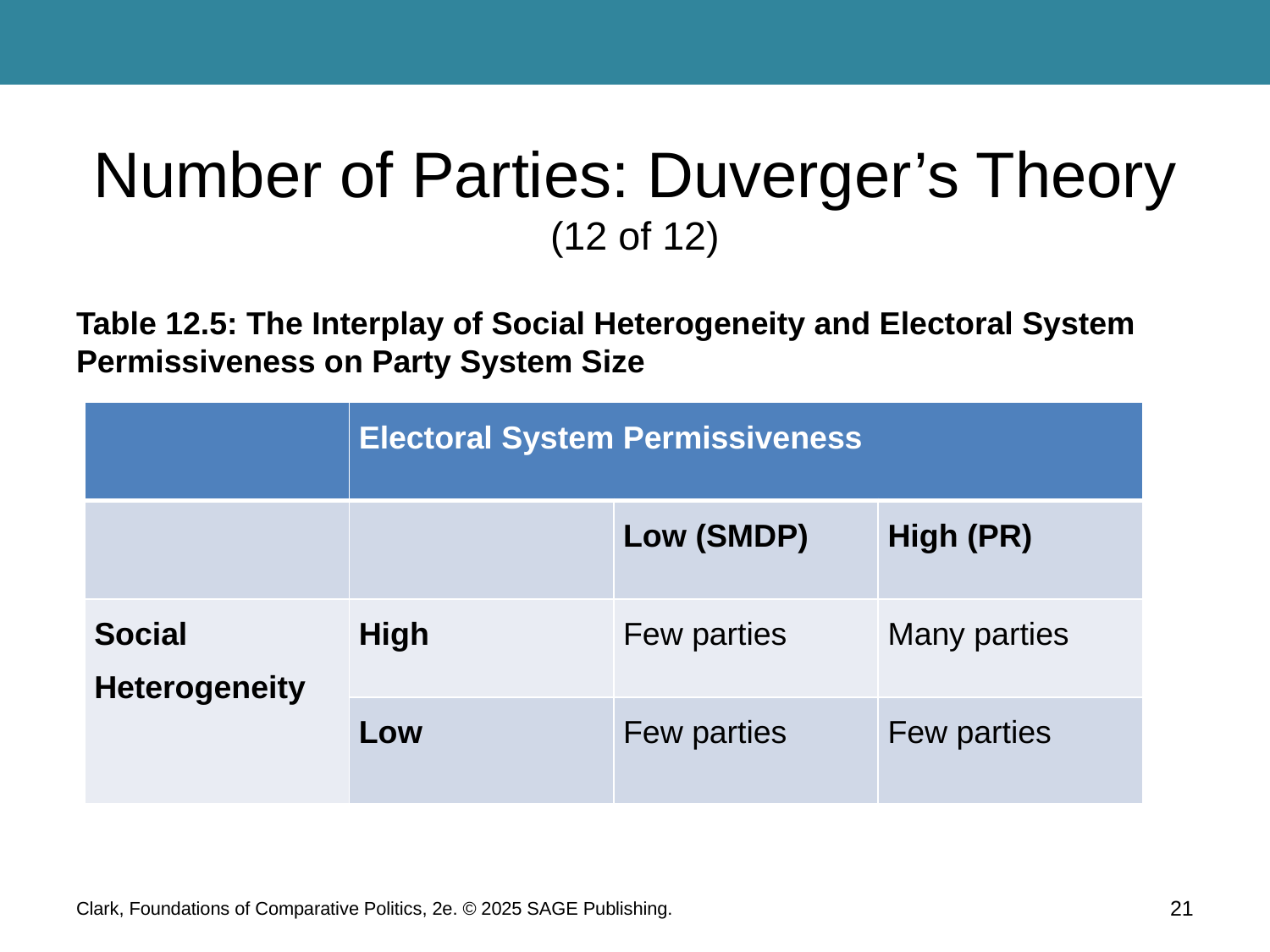

# Number of Parties: Duverger’s Theory (12 of 12)
Table 12.5: The Interplay of Social Heterogeneity and Electoral System Permissiveness on Party System Size

|  | Electoral System Permissiveness |  |  |
| --- | --- | --- | --- |
|  |  | Low (SMDP) | High (PR) |
| Social Heterogeneity | High | Few parties | Many parties |
|  | Low | Few parties | Few parties |
Clark, Foundations of Comparative Politics, 2e. © 2025 SAGE Publishing.
21